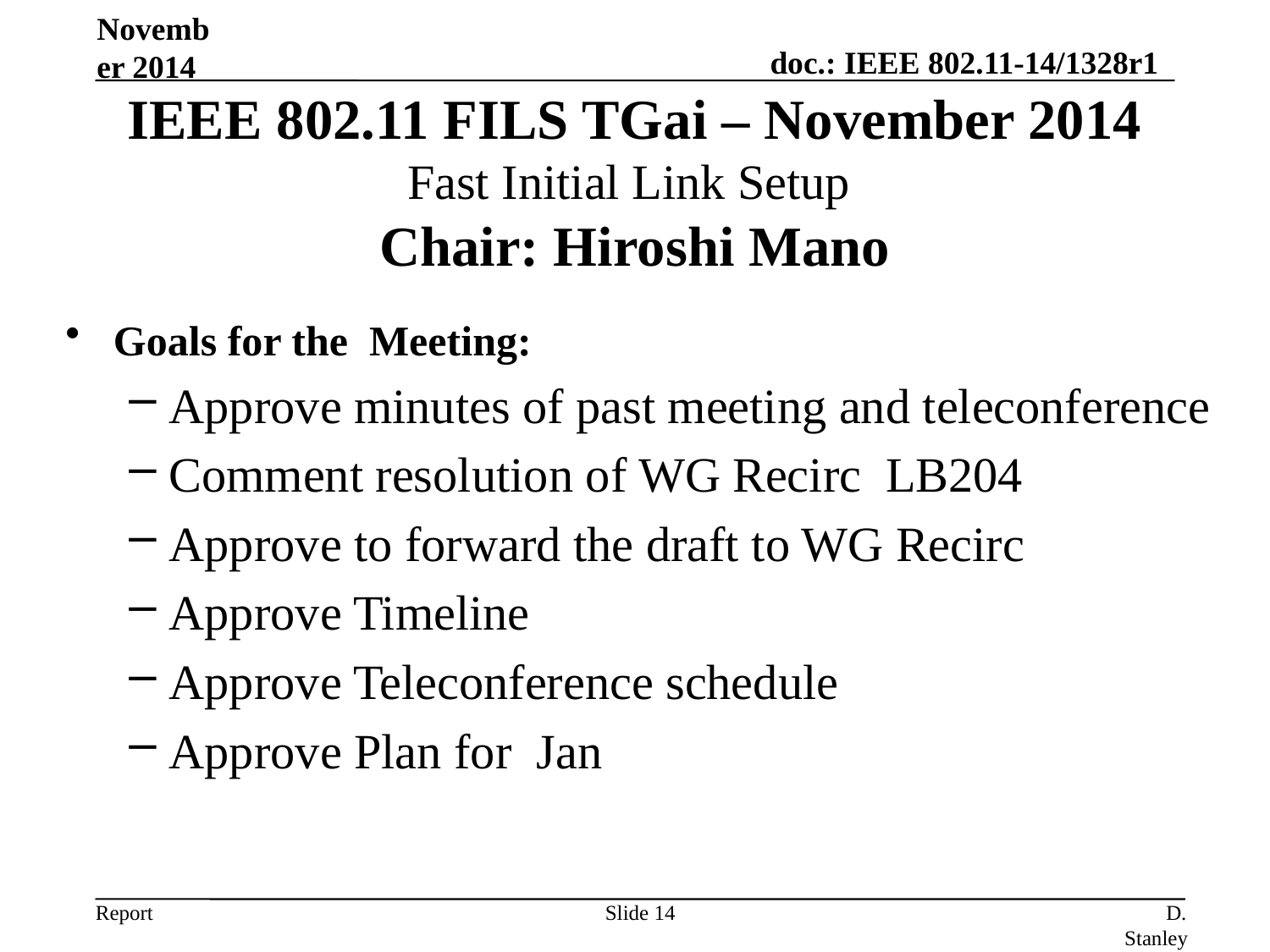

November 2014
# IEEE 802.11 FILS TGai – November 2014 Fast Initial Link Setup Chair: Hiroshi Mano
Goals for the  Meeting:
Approve minutes of past meeting and teleconference
Comment resolution of WG Recirc  LB204
Approve to forward the draft to WG Recirc
Approve Timeline
Approve Teleconference schedule
Approve Plan for  Jan
Slide 14
D. Stanley, Aruba Networks